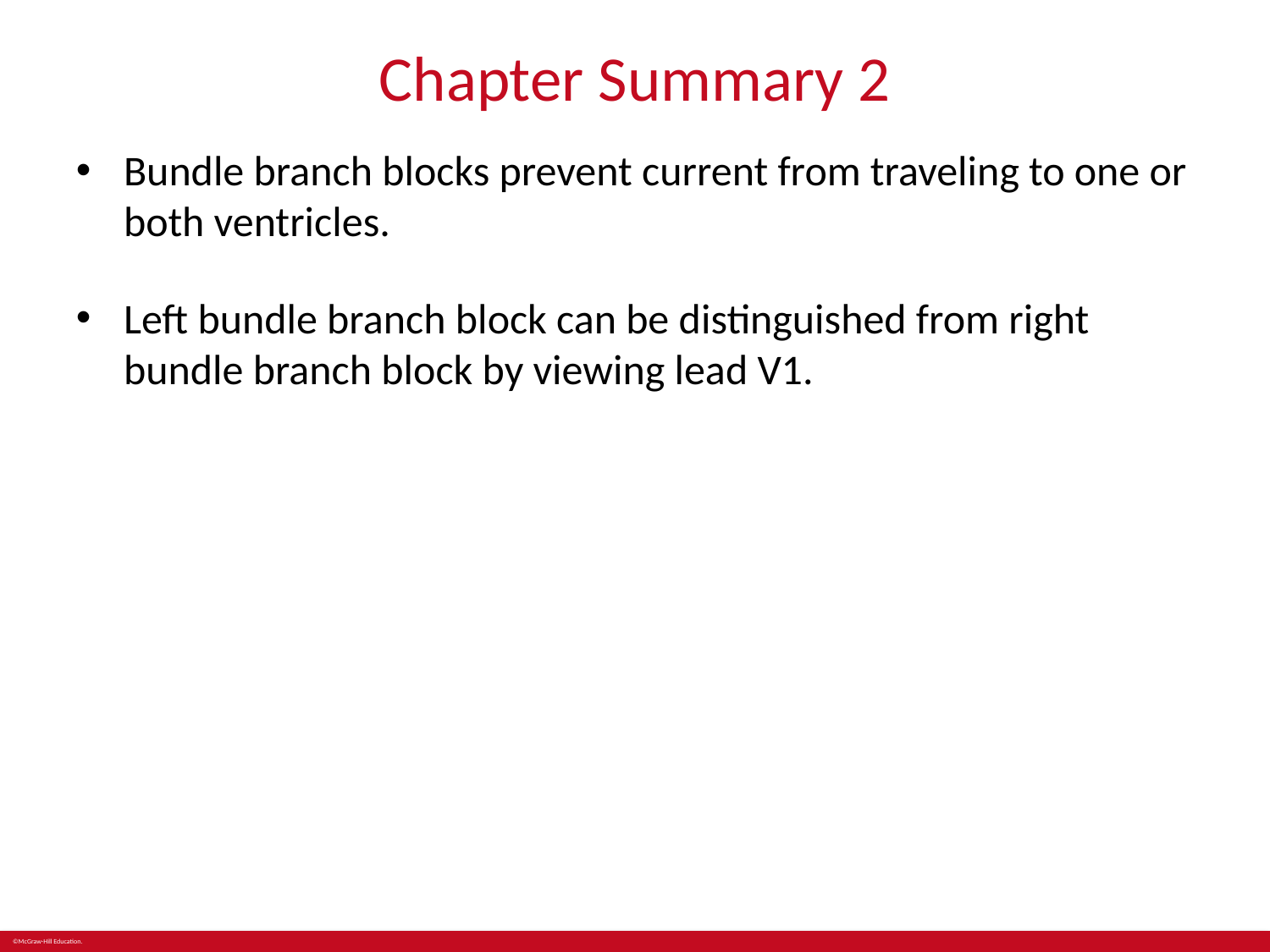

# Chapter Summary 2
Bundle branch blocks prevent current from traveling to one or both ventricles.
Left bundle branch block can be distinguished from right bundle branch block by viewing lead V1.